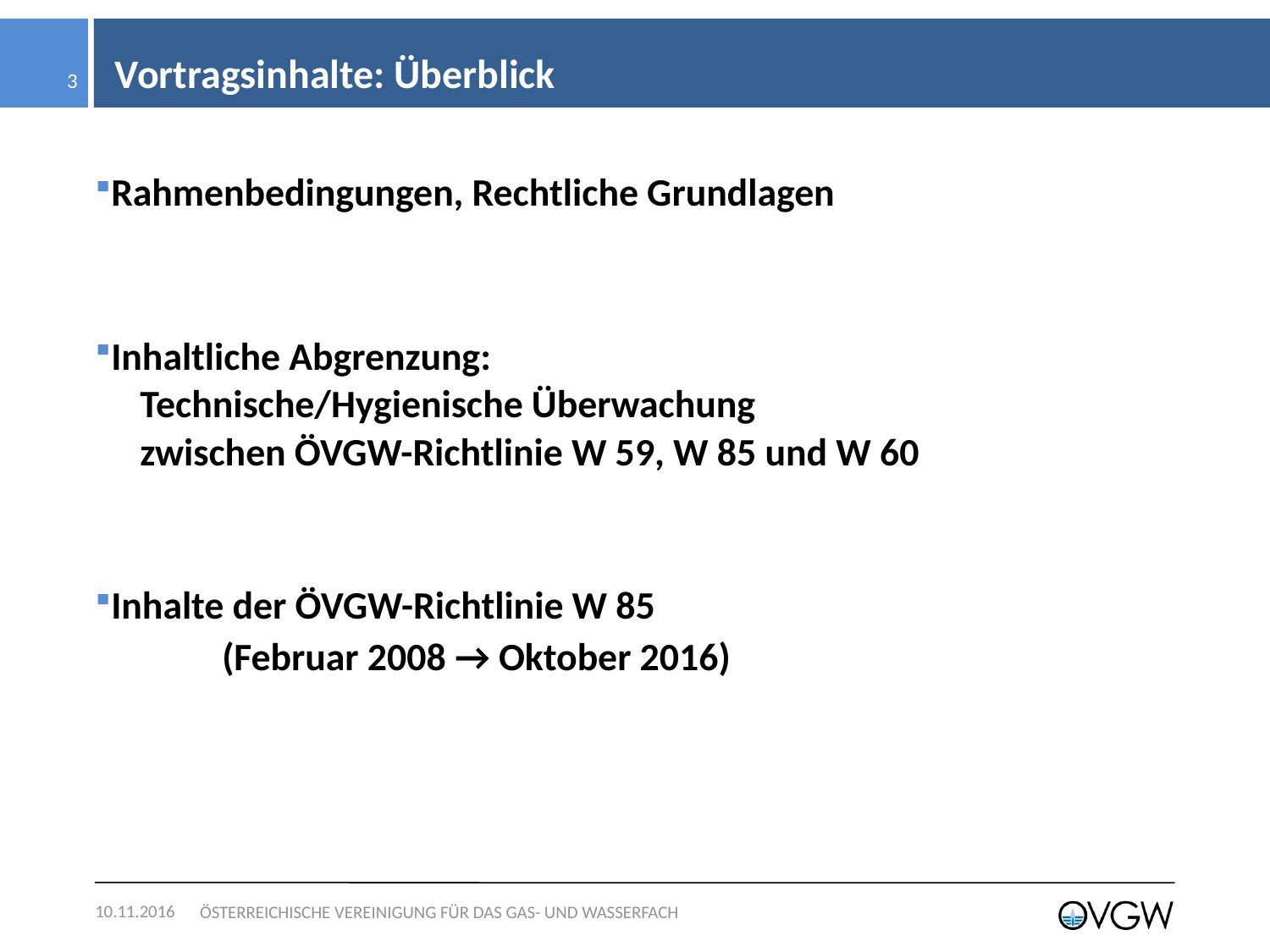

# Vortragsinhalte: Überblick
3
Rahmenbedingungen, Rechtliche Grundlagen

Inhaltliche Abgrenzung:
Technische/Hygienische Überwachung
zwischen ÖVGW-Richtlinie W 59, W 85 und W 60

Inhalte der ÖVGW-Richtlinie W 85
	(Februar 2008 → Oktober 2016)

10.11.2016
ÖSTERREICHISCHE VEREINIGUNG FÜR DAS GAS- UND WASSERFACH